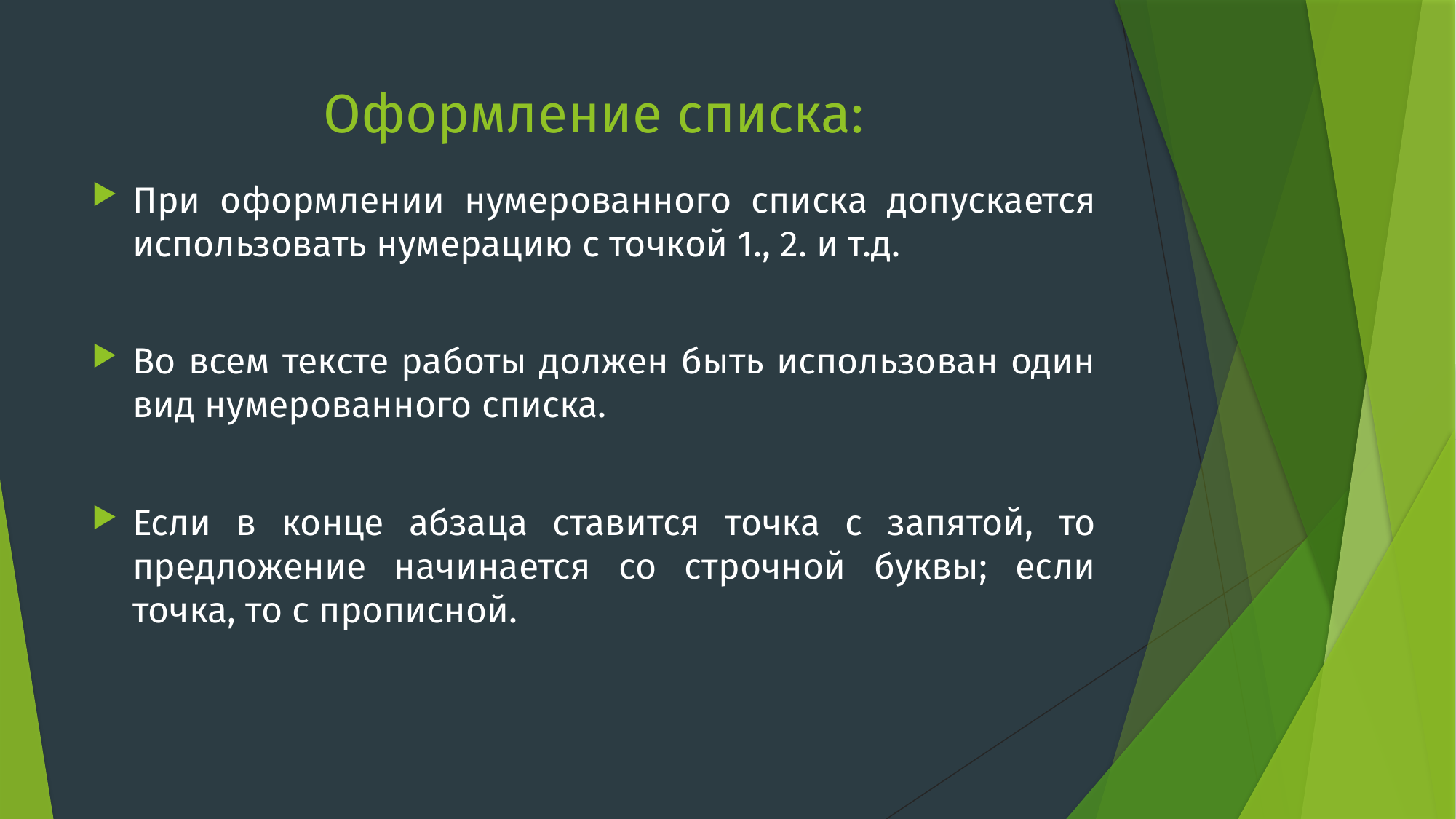

# Оформление списка:
При оформлении нумерованного списка допускается использовать нумерацию с точкой 1., 2. и т.д.

Во всем тексте работы должен быть использован один вид нумерованного списка.

Если в конце абзаца ставится точка с запятой, то предложение начинается со строчной буквы; если точка, то с прописной.